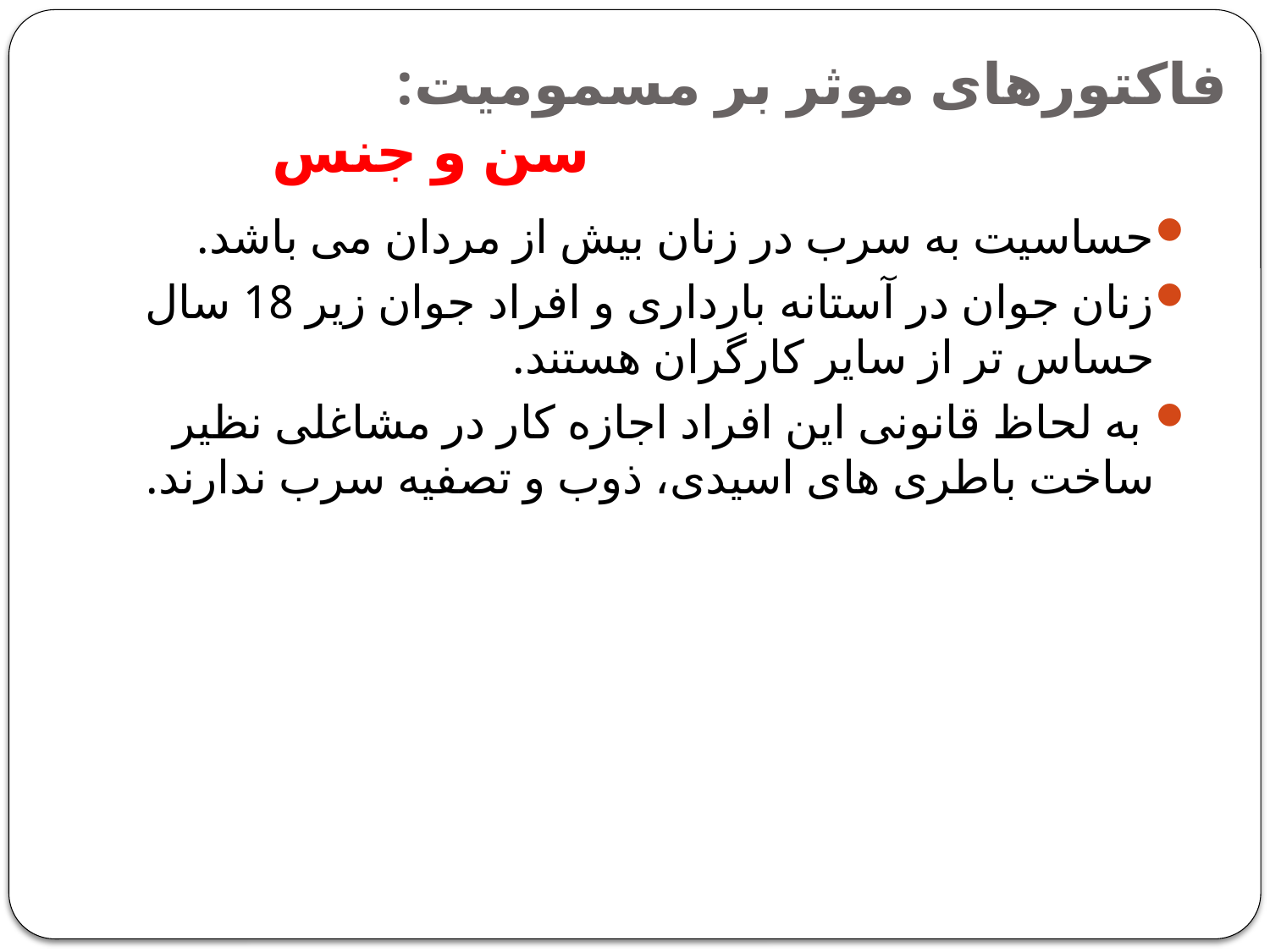

# فاکتورهای موثر بر مسمومیت: سن و جنس
حساسیت به سرب در زنان بیش از مردان می باشد.
زنان جوان در آستانه بارداری و افراد جوان زیر 18 سال حساس تر از سایر کارگران هستند.
 به لحاظ قانونی این افراد اجازه کار در مشاغلی نظیر ساخت باطری های اسیدی، ذوب و تصفیه سرب ندارند.